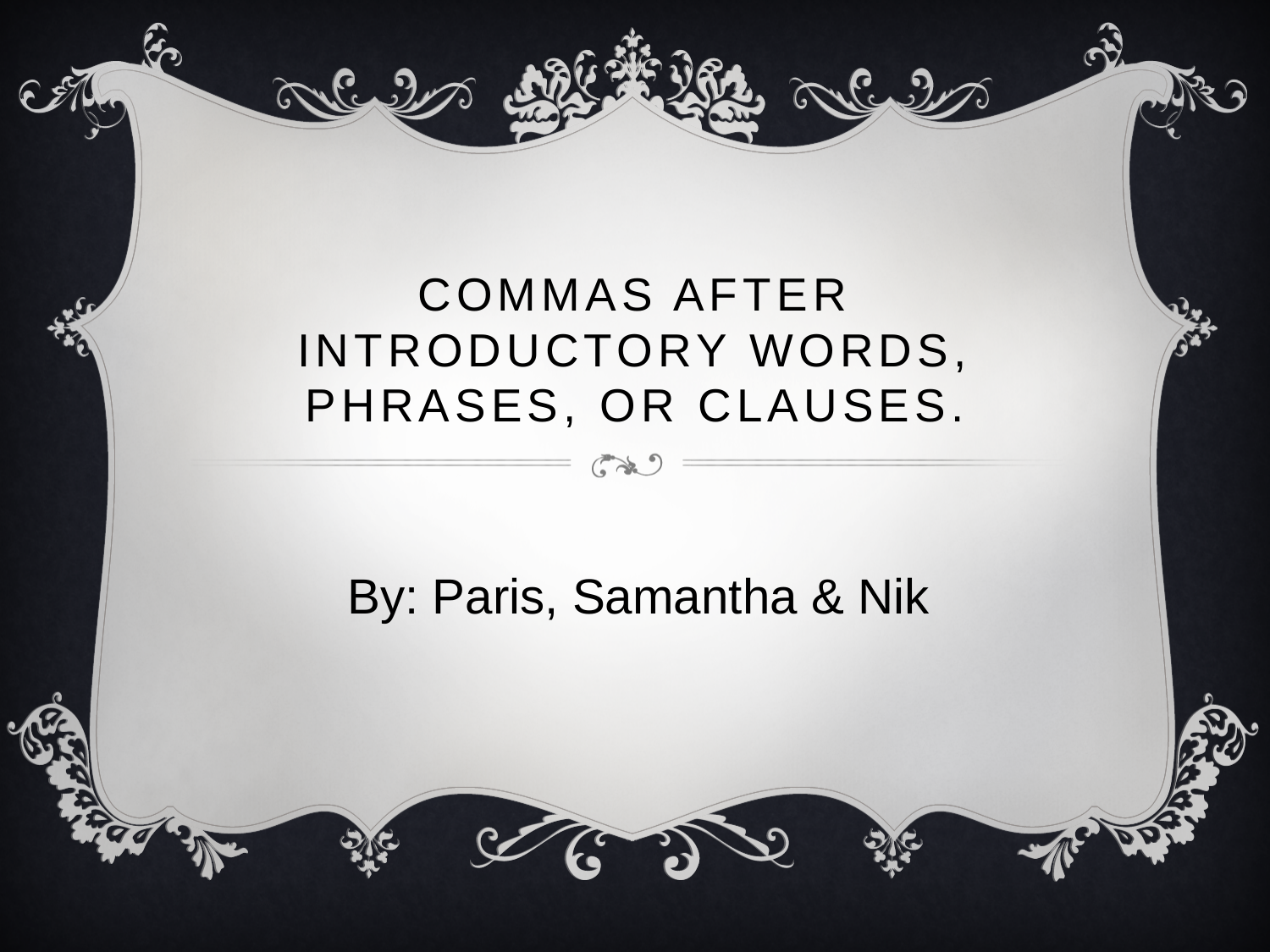

# Commas after introductory words, phrases, or clauses.
By: Paris, Samantha & Nik